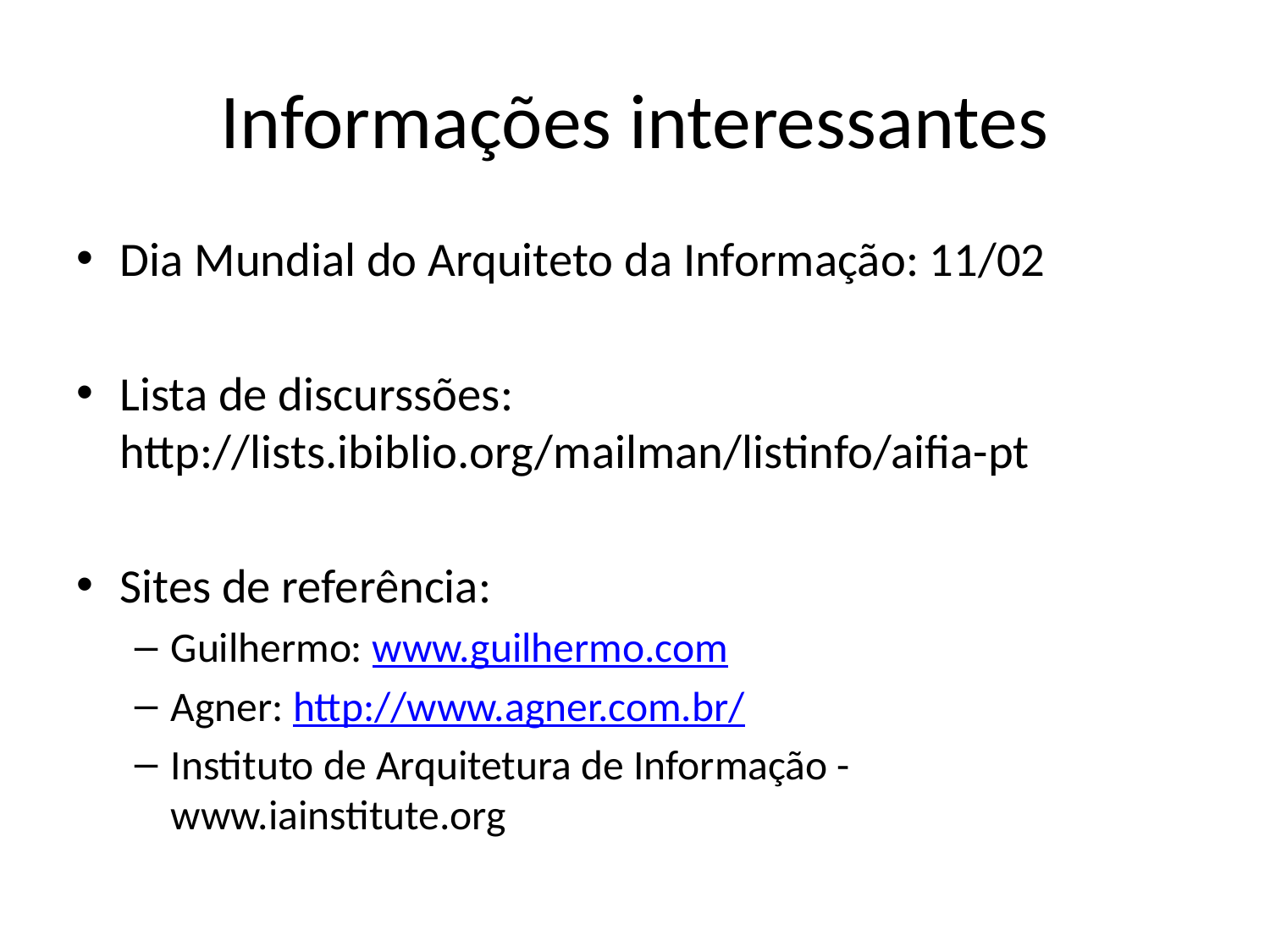

# Informações interessantes
Dia Mundial do Arquiteto da Informação: 11/02

Lista de discurssões: http://lists.ibiblio.org/mailman/listinfo/aifia-pt

Sites de referência:
Guilhermo: www.guilhermo.com
Agner: http://www.agner.com.br/
Instituto de Arquitetura de Informação - www.iainstitute.org